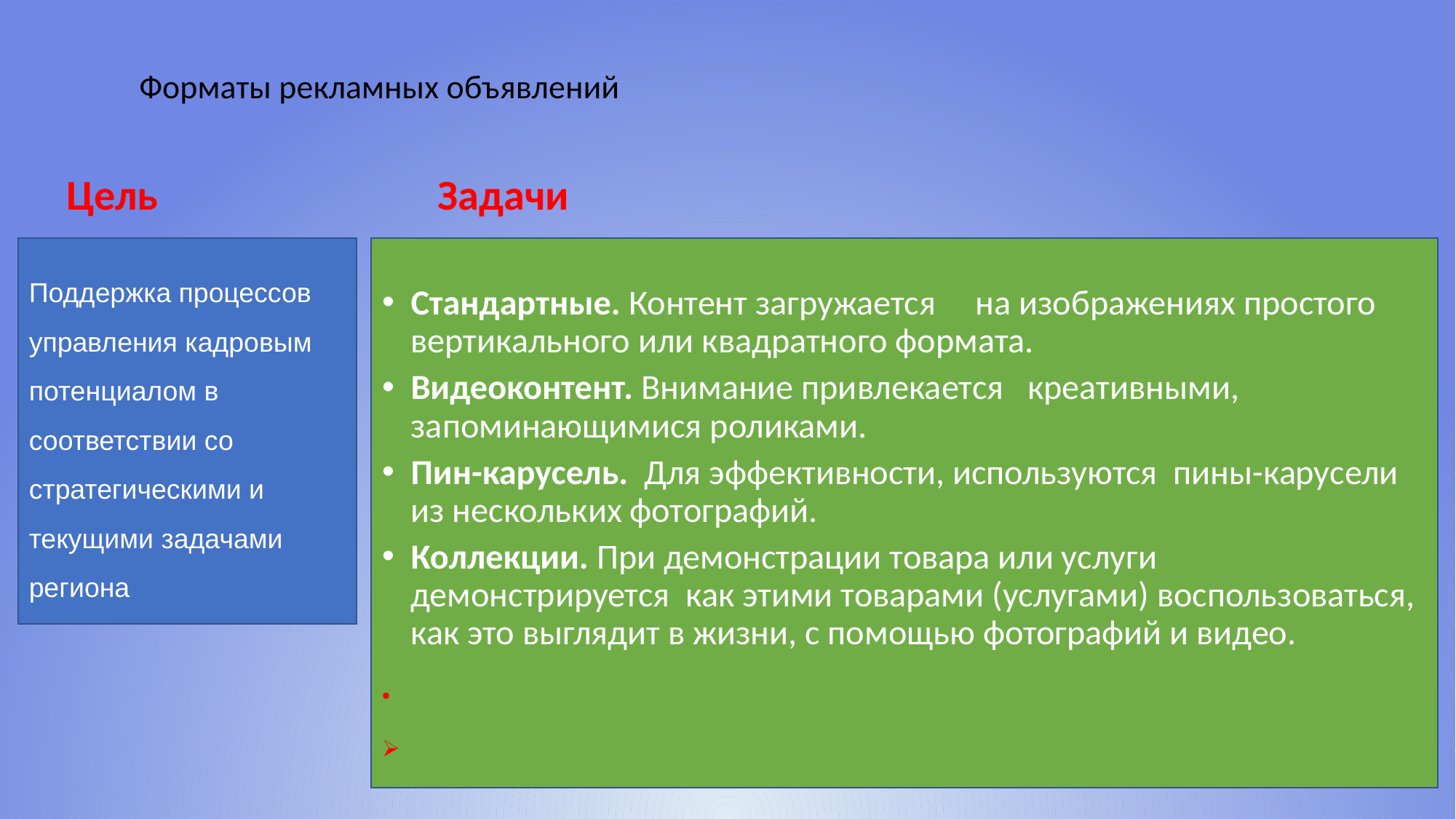

# Форматы рекламных объявлений
Цель
Задачи

Стандартные. Контент загружается     на изображениях простого вертикального или квадратного формата.
Видеоконтент. Внимание привлекается   креативными,  запоминающимися роликами.
Пин-карусель.  Для эффективности, используются  пины-карусели из нескольких фотографий.
Коллекции. При демонстрации товара или услуги   демонстрируется  как этими товарами (услугами) воспользоваться, как это выглядит в жизни, с помощью фотографий и видео.

Поддержка процессов управления кадровым потенциалом в соответствии со стратегическими и текущими задачами региона